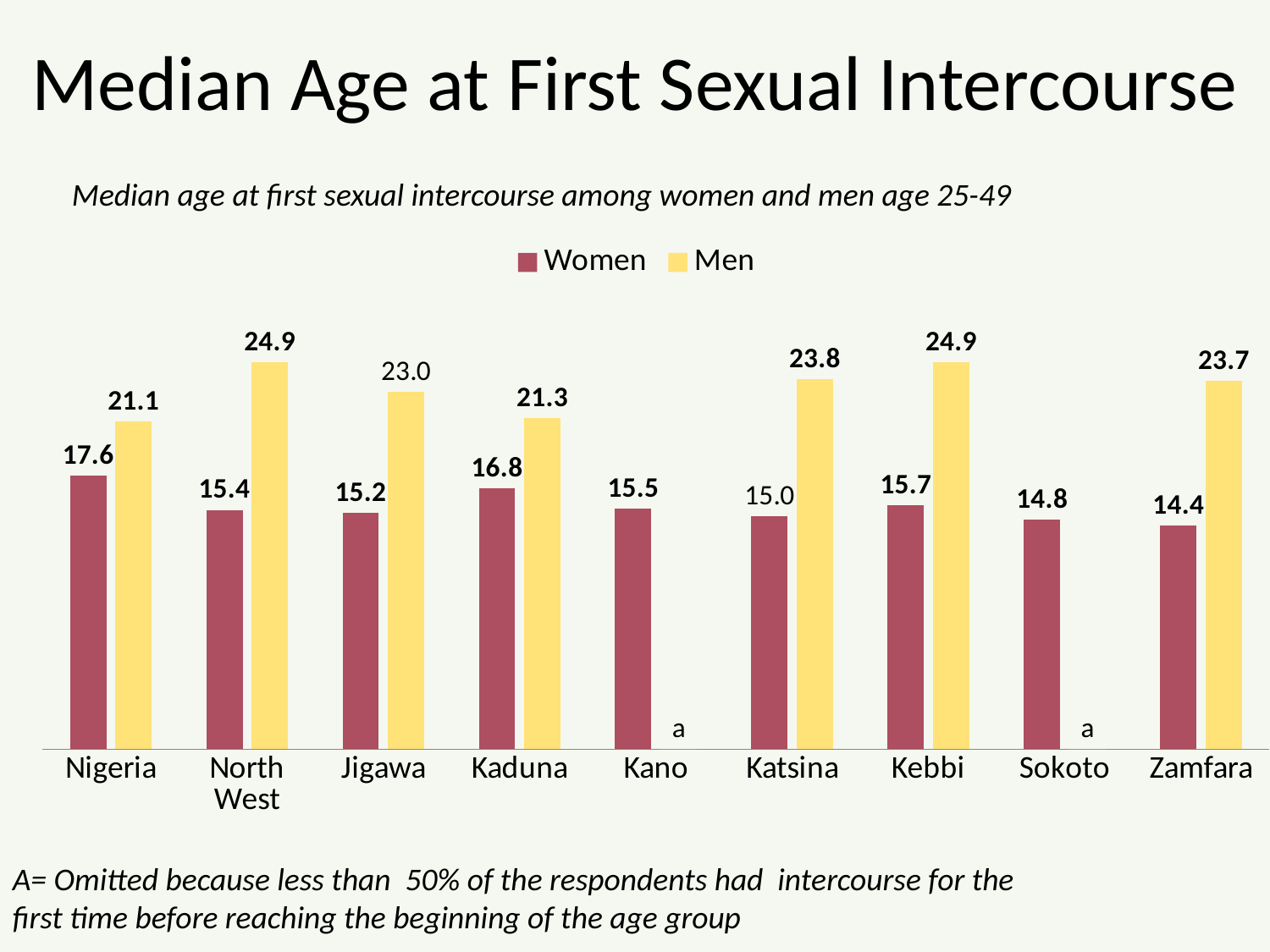

# Median Age at First Sexual Intercourse
Median age at first sexual intercourse among women and men age 25-49

### Chart

| Category | Women | Men |
|---|---|---|
| Nigeria | 17.6 | 21.1 |
| North West | 15.4 | 24.9 |
| Jigawa | 15.2 | 23.0 |
| Kaduna | 16.8 | 21.3 |
| Kano | 15.5 | 0.0 |
| Katsina | 15.0 | 23.8 |
| Kebbi | 15.7 | 24.9 |
| Sokoto | 14.8 | 0.0 |
| Zamfara | 14.4 | 23.7 |
A= Omitted because less than  50% of the respondents had  intercourse for the first time before reaching the beginning of the age group